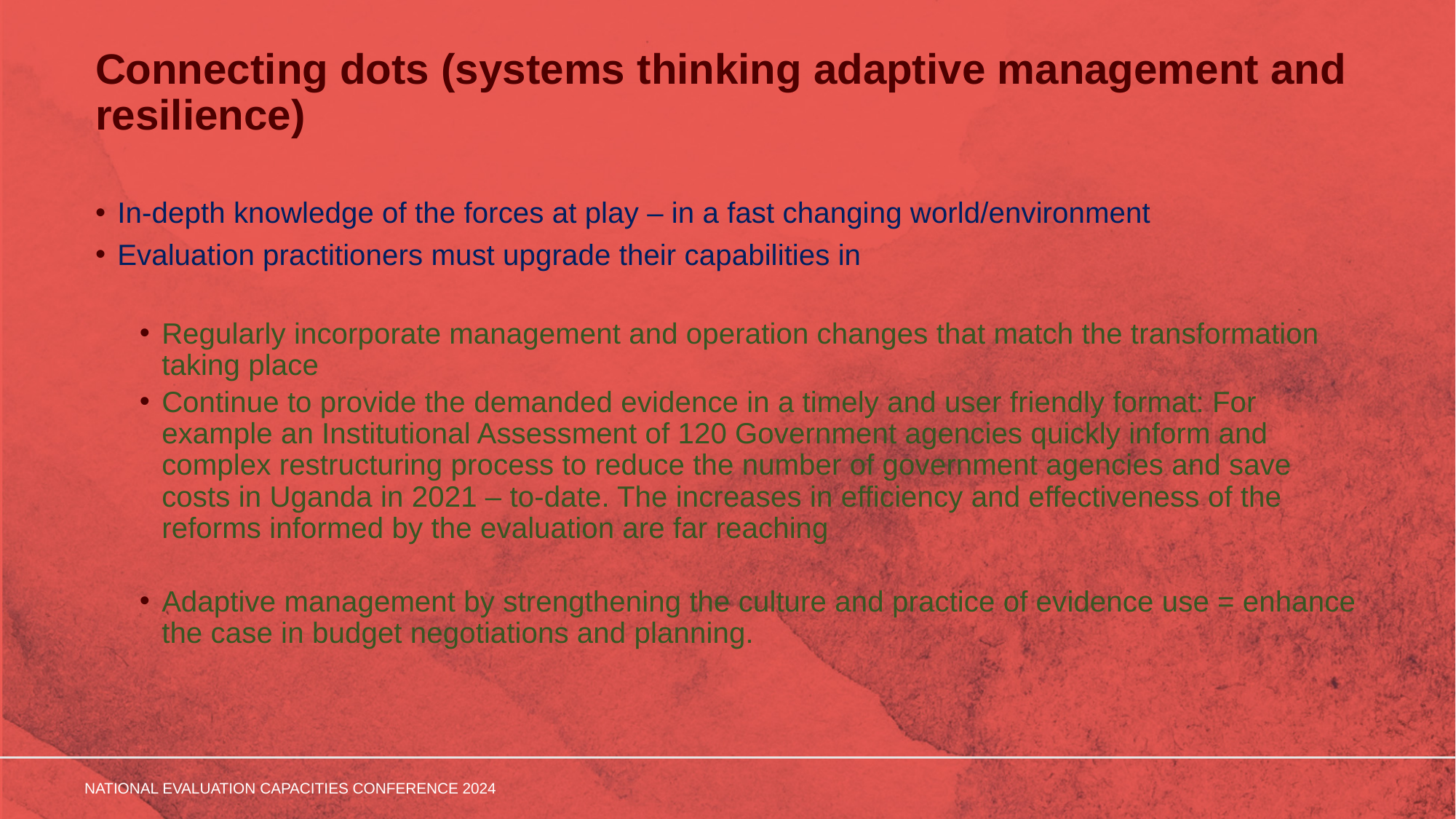

# Connecting dots (systems thinking adaptive management and resilience)

In-depth knowledge of the forces at play – in a fast changing world/environment
Evaluation practitioners must upgrade their capabilities in

Regularly incorporate management and operation changes that match the transformation taking place
Continue to provide the demanded evidence in a timely and user friendly format: For example an Institutional Assessment of 120 Government agencies quickly inform and complex restructuring process to reduce the number of government agencies and save costs in Uganda in 2021 – to-date. The increases in efficiency and effectiveness of the reforms informed by the evaluation are far reaching

Adaptive management by strengthening the culture and practice of evidence use = enhance the case in budget negotiations and planning.